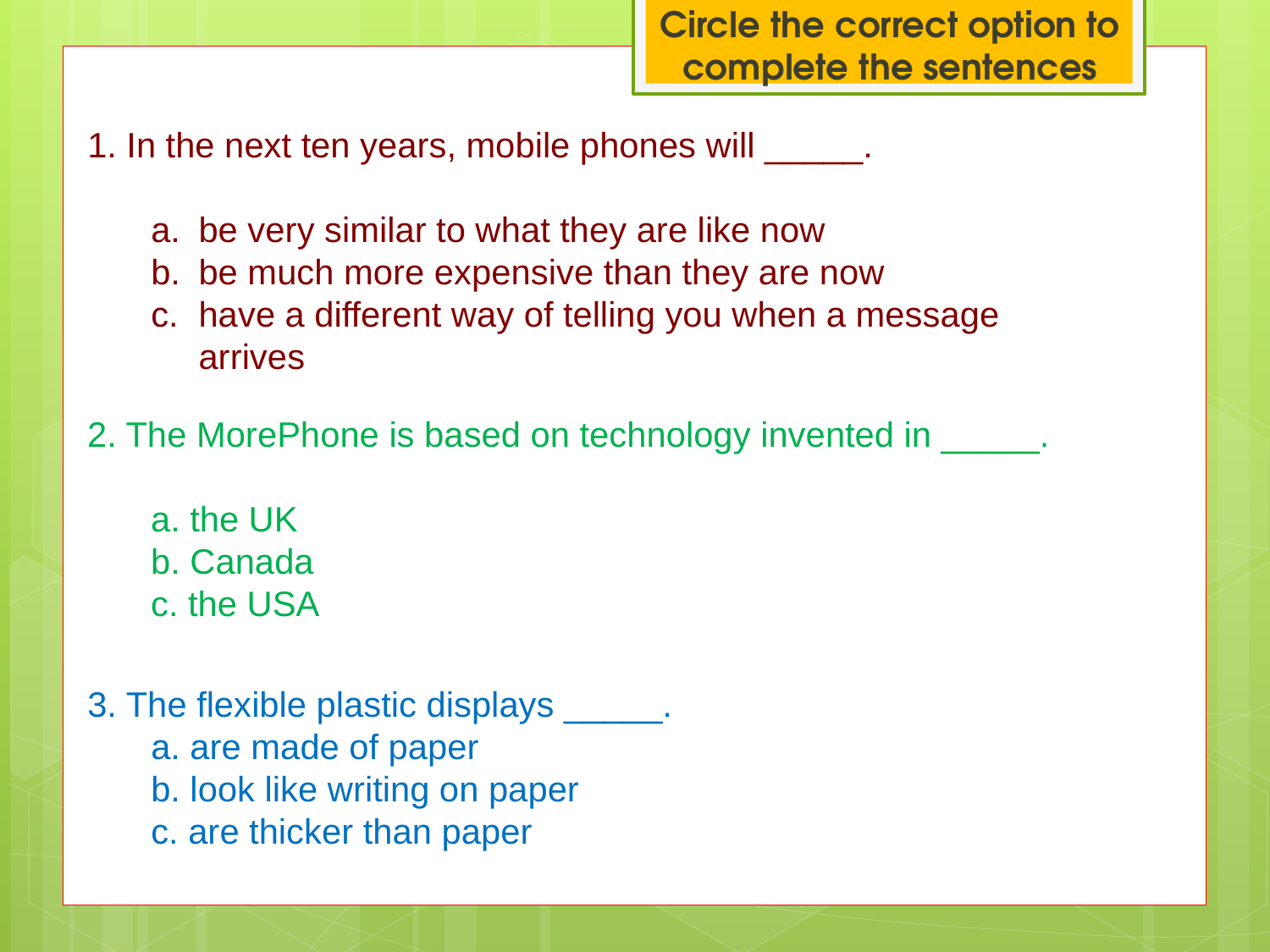

Circle the correct option to complete the sentences
1. In the next ten years, mobile phones will _____.

be very similar to what they are like now
be much more expensive than they are now
have a different way of telling you when a message arrives
2. The MorePhone is based on technology invented in _____.

a. the UK
b. Canada
c. the USA
3. The flexible plastic displays _____.
a. are made of paper
b. look like writing on paper
c. are thicker than paper